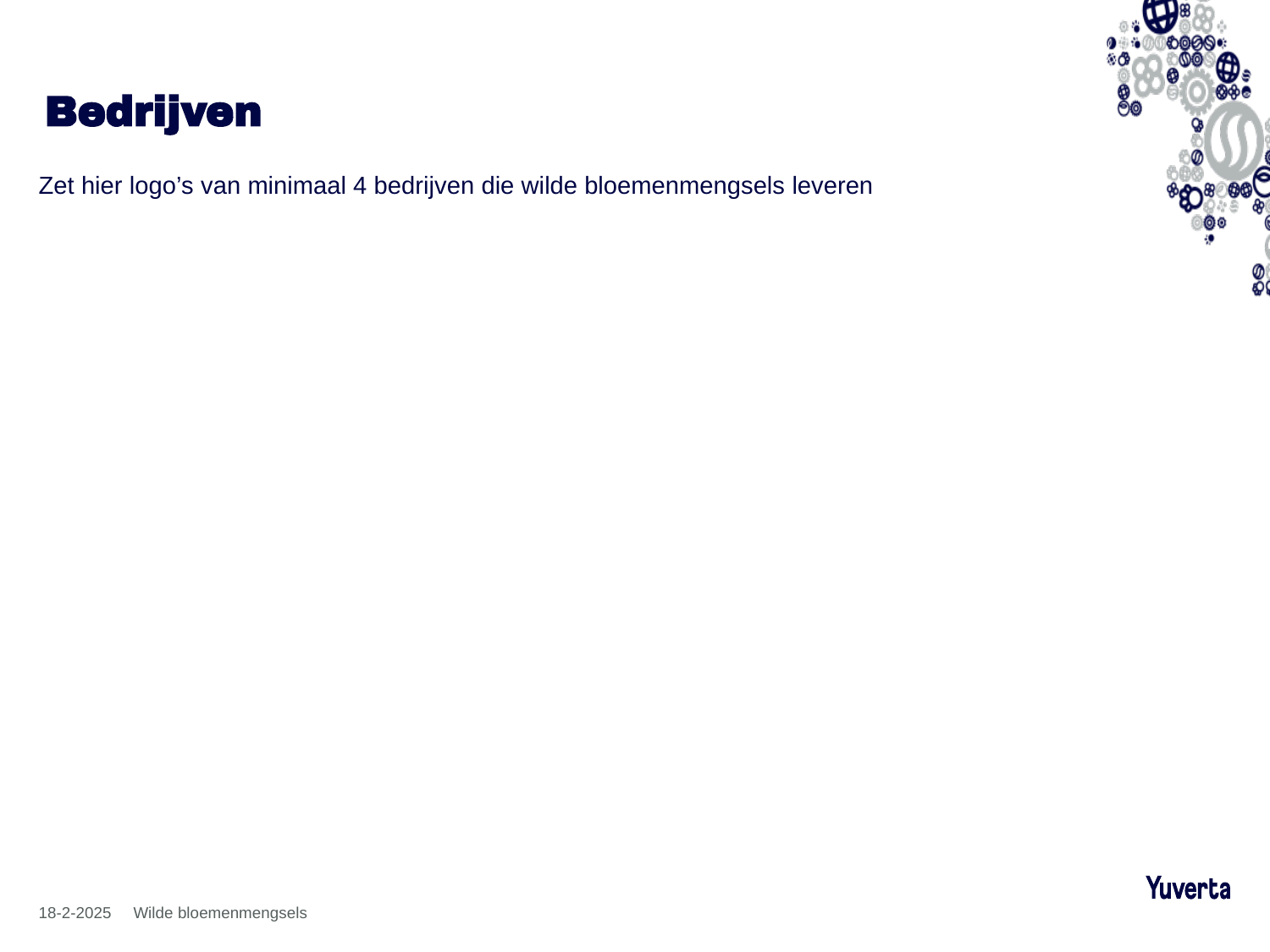

# Bedrijven
Zet hier logo’s van minimaal 4 bedrijven die wilde bloemenmengsels leveren

18-2-2025
Wilde bloemenmengsels